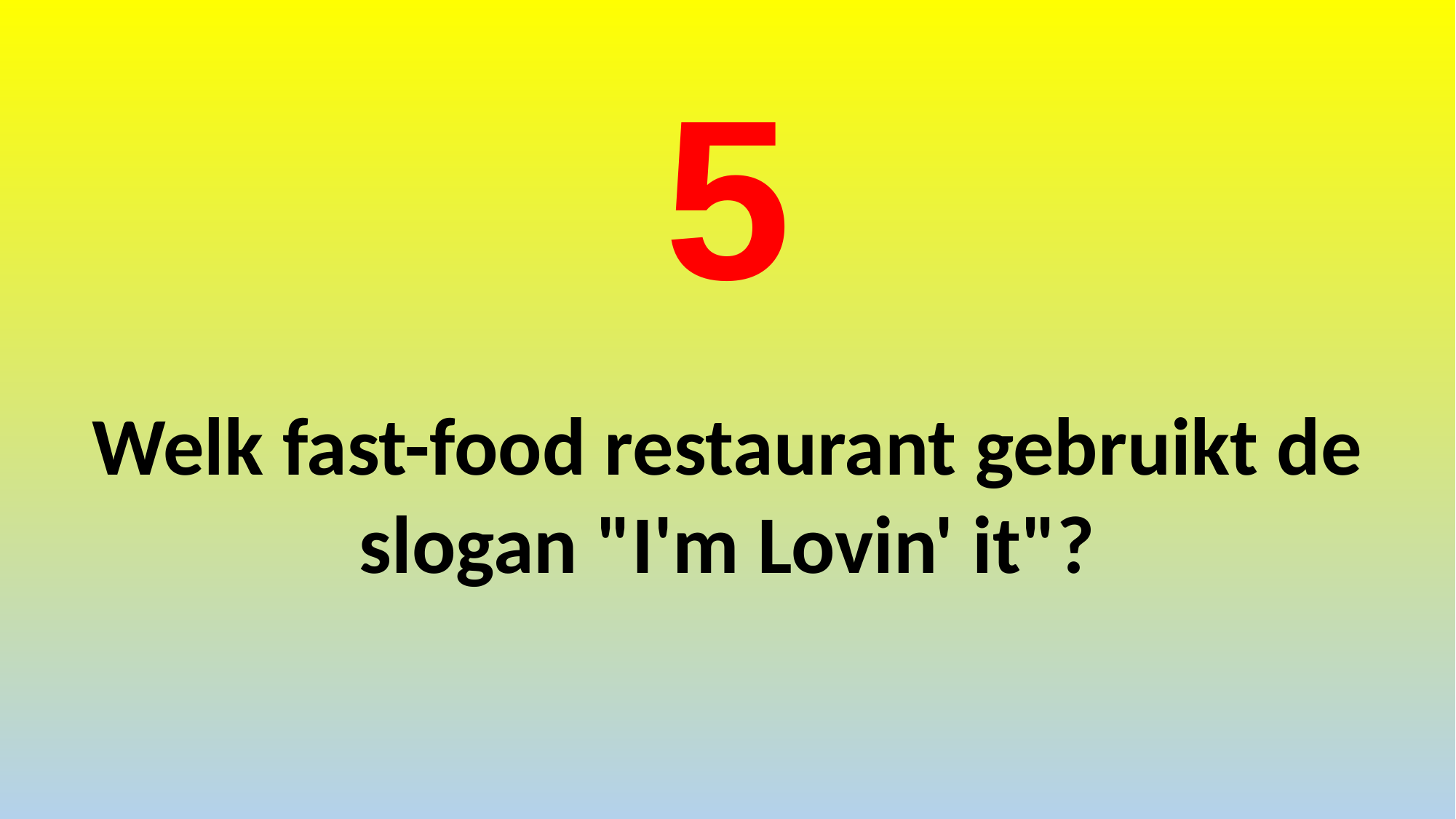

# 5
Welk fast-food restaurant gebruikt de slogan "I'm Lovin' it"?